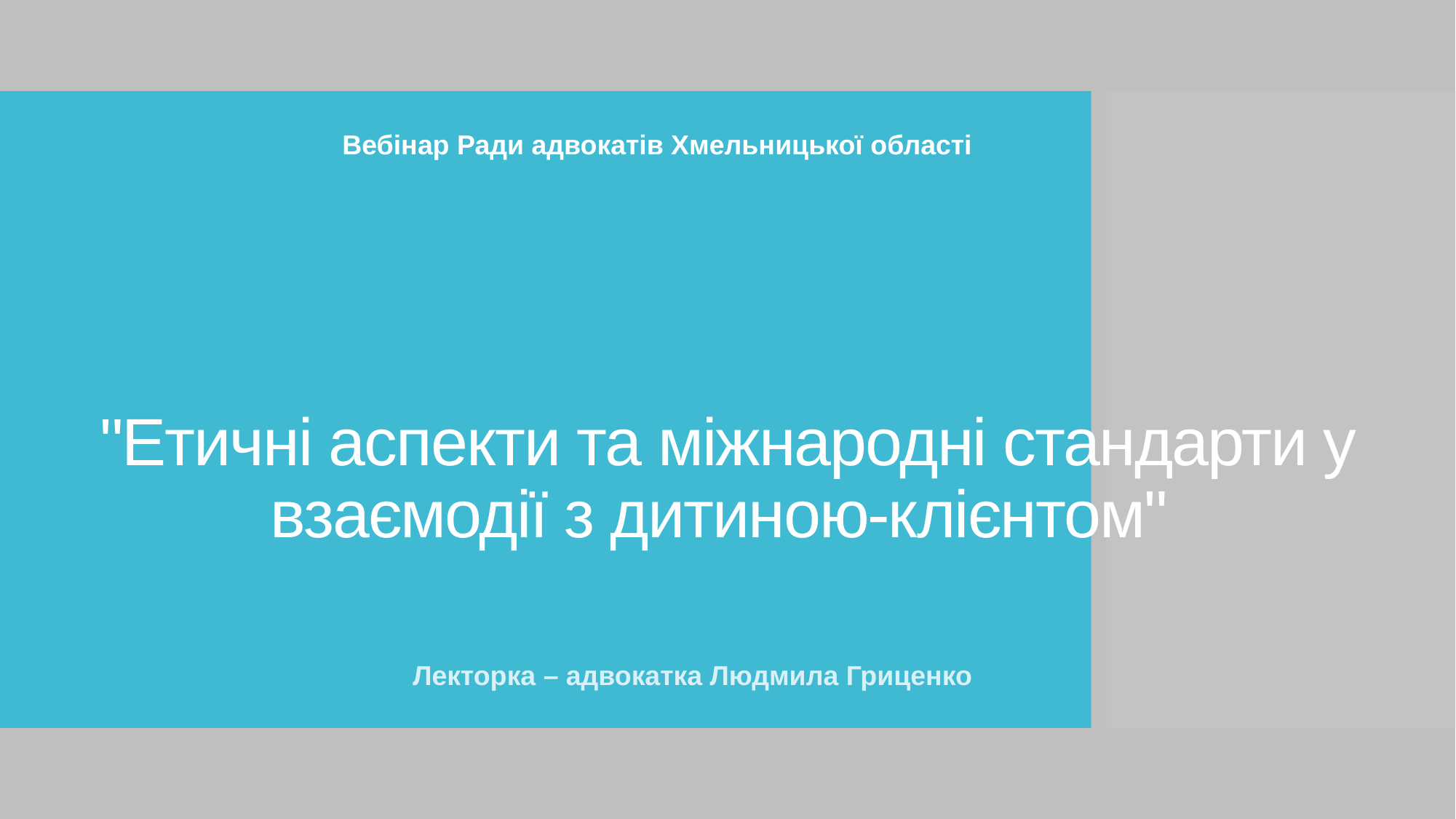

Вебінар Ради адвокатів Хмельницької області
# "Етичні аспекти та міжнародні стандарти у взаємодії з дитиною-клієнтом"
Лекторка – адвокатка Людмила Гриценко